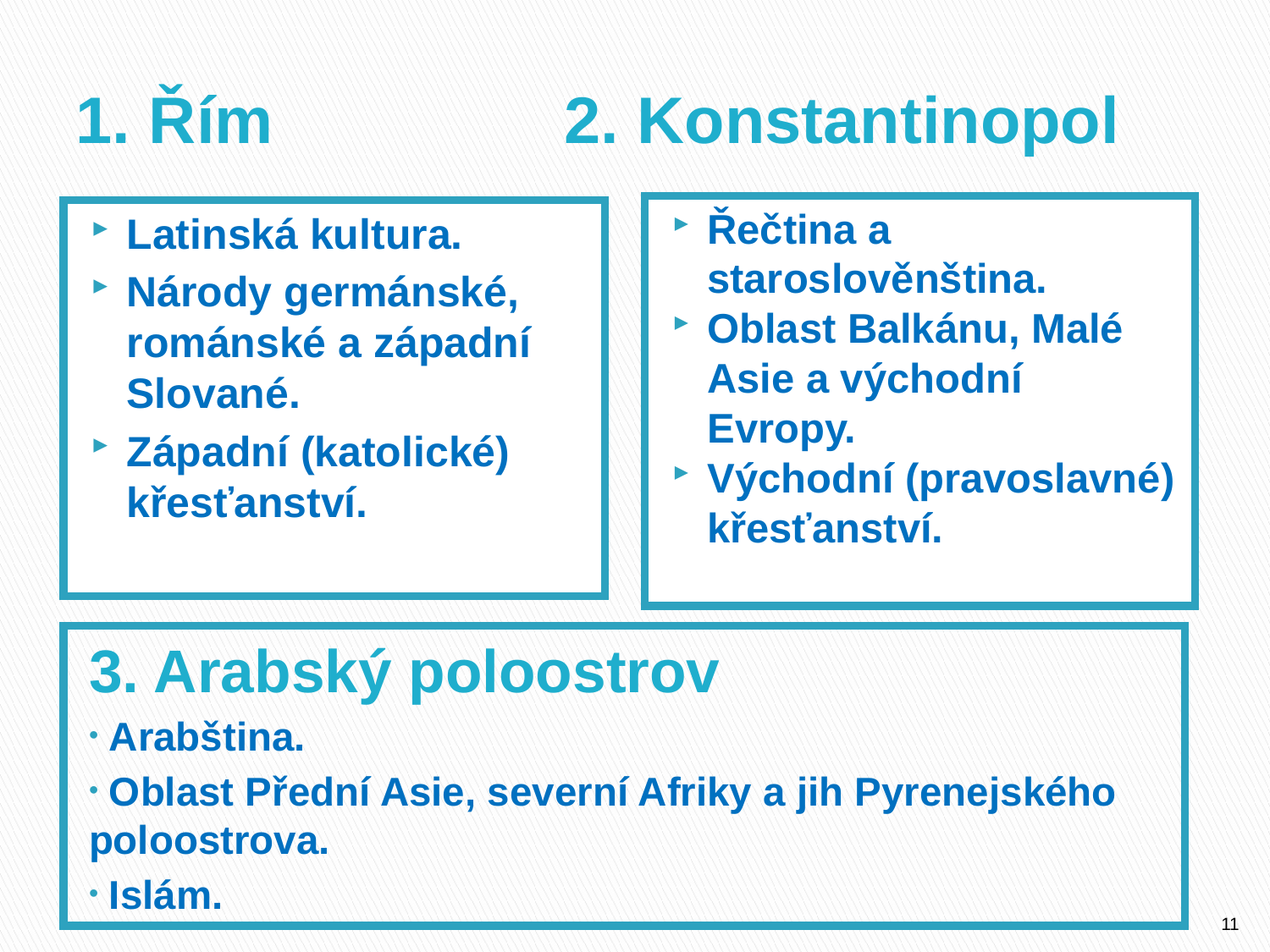

# 1. Řím                2. Konstantinopol
Řečtina a staroslověnština.
Oblast Balkánu, Malé Asie a východní Evropy.
Východní (pravoslavné) křesťanství.
Latinská kultura.
Národy germánské, románské a západní Slované.
Západní (katolické) křesťanství.
3. Arabský poloostrov
 Arabština.
 Oblast Přední Asie, severní Afriky a jih Pyrenejského poloostrova.
 Islám.

11